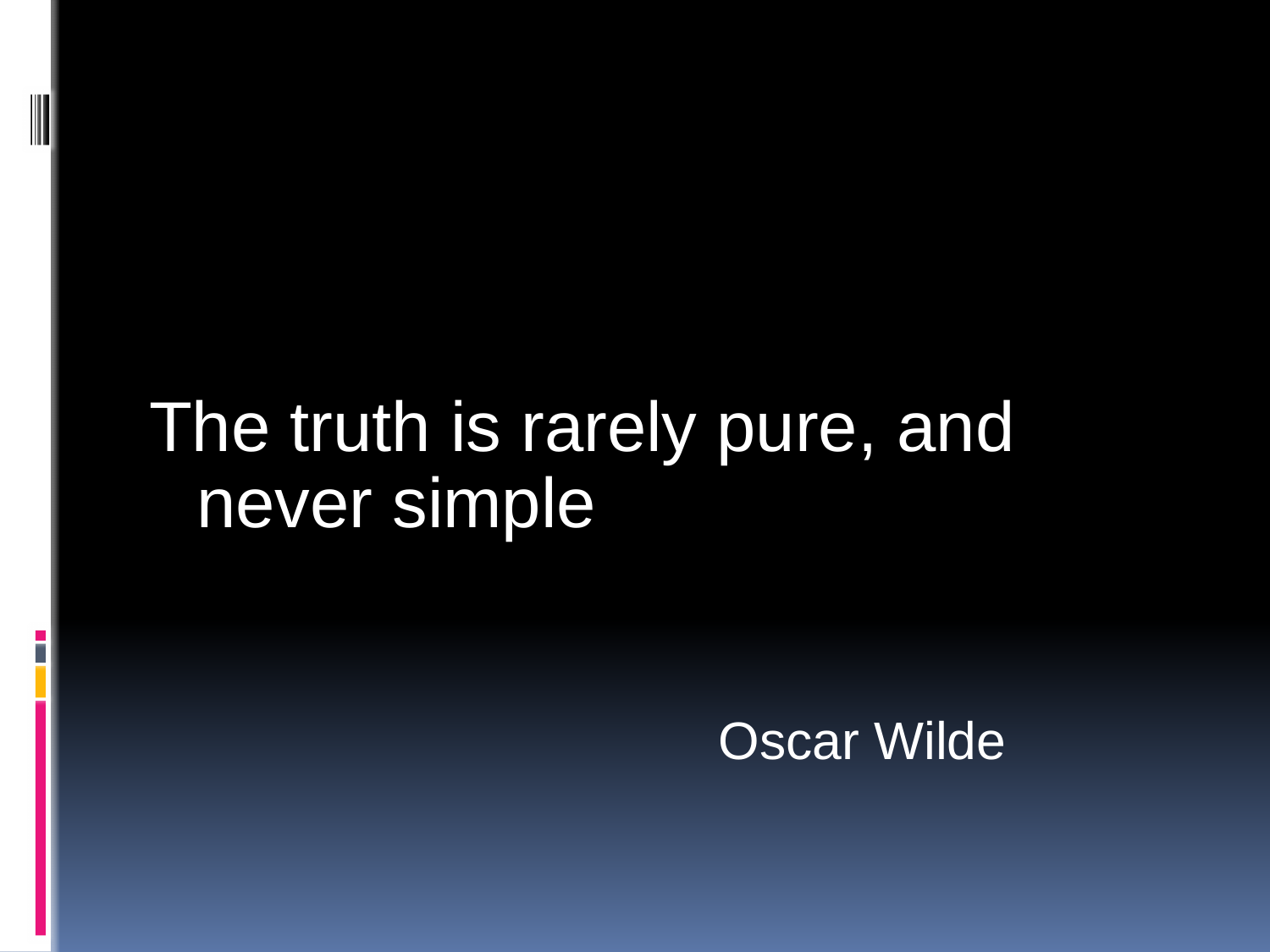

#

The truth is rarely pure, and never simple

                                       Oscar Wilde